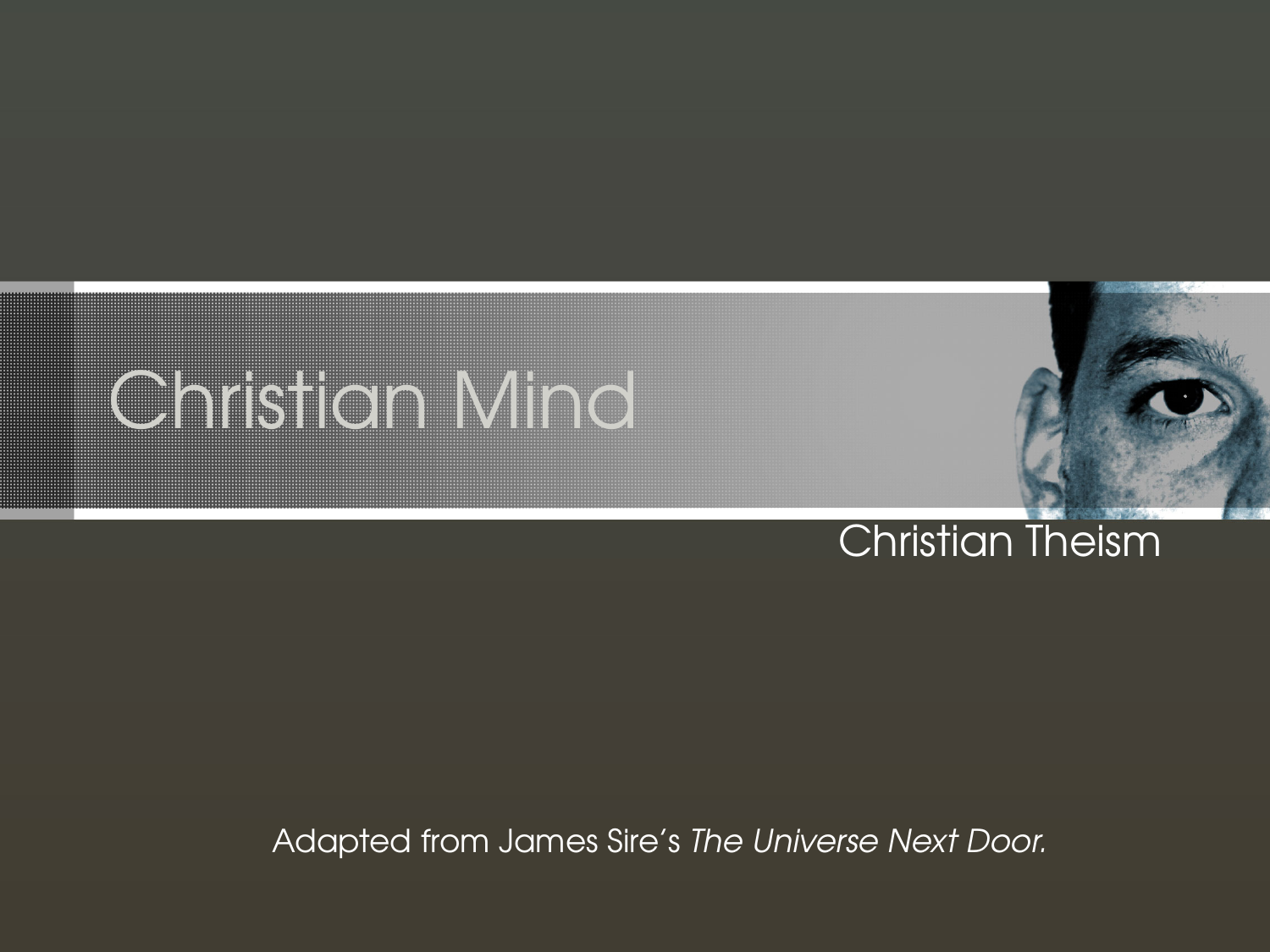

# Christian Mind
Christian Theism
Adapted from James Sire’s The Universe Next Door.